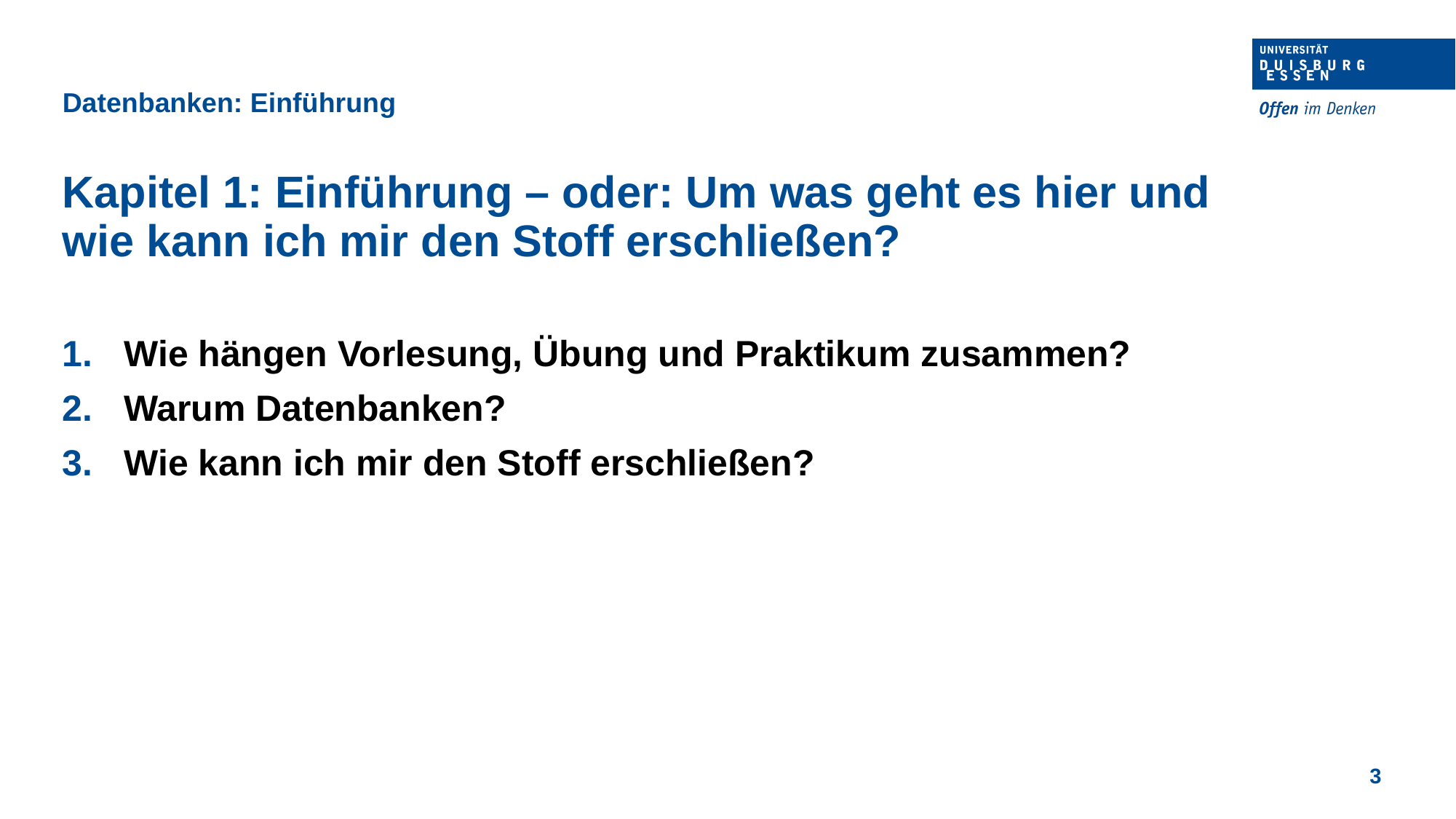

Datenbanken: Einführung

Kapitel 1: Einführung – oder: Um was geht es hier und wie kann ich mir den Stoff erschließen?
Wie hängen Vorlesung, Übung und Praktikum zusammen?
Warum Datenbanken?
Wie kann ich mir den Stoff erschließen?

3